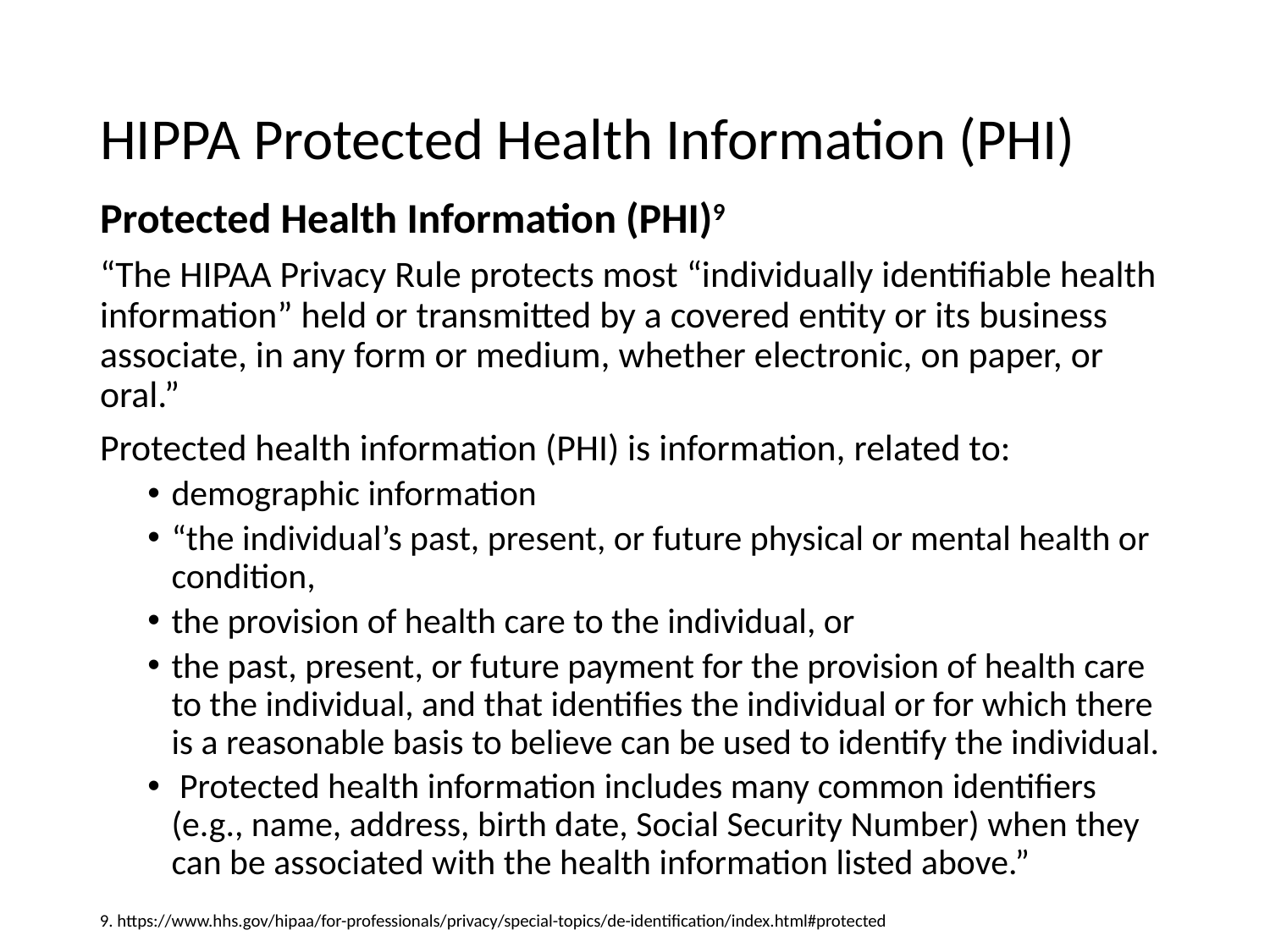

# HIPPA Protected Health Information (PHI)
Protected Health Information (PHI)9
“The HIPAA Privacy Rule protects most “individually identifiable health information” held or transmitted by a covered entity or its business associate, in any form or medium, whether electronic, on paper, or oral.”
Protected health information (PHI) is information, related to:
demographic information
“the individual’s past, present, or future physical or mental health or condition,
the provision of health care to the individual, or
the past, present, or future payment for the provision of health care to the individual, and that identifies the individual or for which there is a reasonable basis to believe can be used to identify the individual.
 Protected health information includes many common identifiers (e.g., name, address, birth date, Social Security Number) when they can be associated with the health information listed above.”

9. https://www.hhs.gov/hipaa/for-professionals/privacy/special-topics/de-identification/index.html#protected